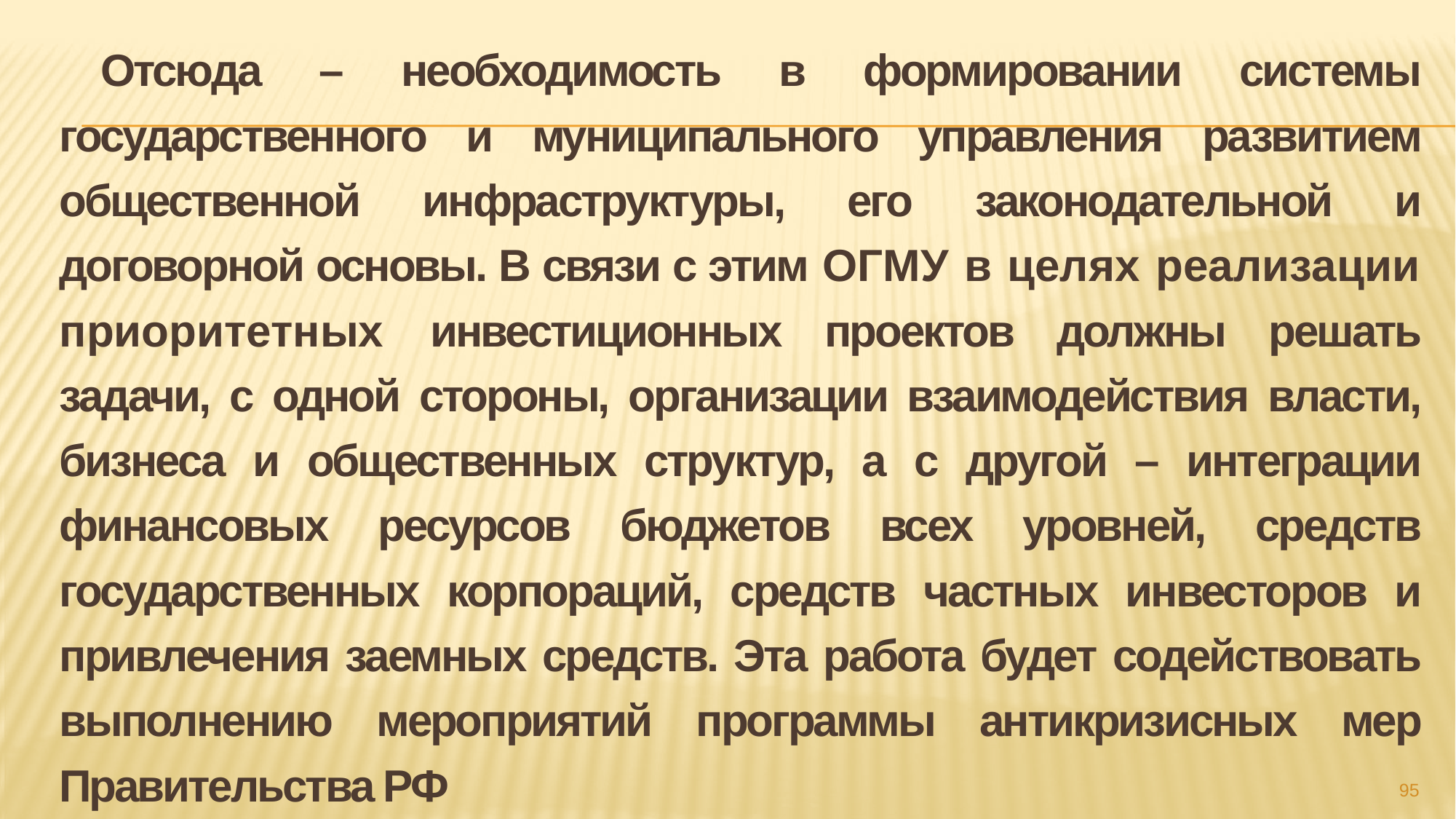

Отсюда – необходимость в формировании системы государственного и муниципального управления развитием общественной инфраструктуры, его законодательной и договорной основы. В связи с этим ОГМУ в целях реализации приоритетных инвестиционных проектов должны решать задачи, с одной стороны, организации взаимодействия власти, бизнеса и общественных структур, а с другой – интеграции финансовых ресурсов бюджетов всех уровней, средств государственных корпораций, средств частных инвесторов и привлечения заемных средств. Эта работа будет содействовать выполнению мероприятий программы антикризисных мер Правительства РФ
#
95